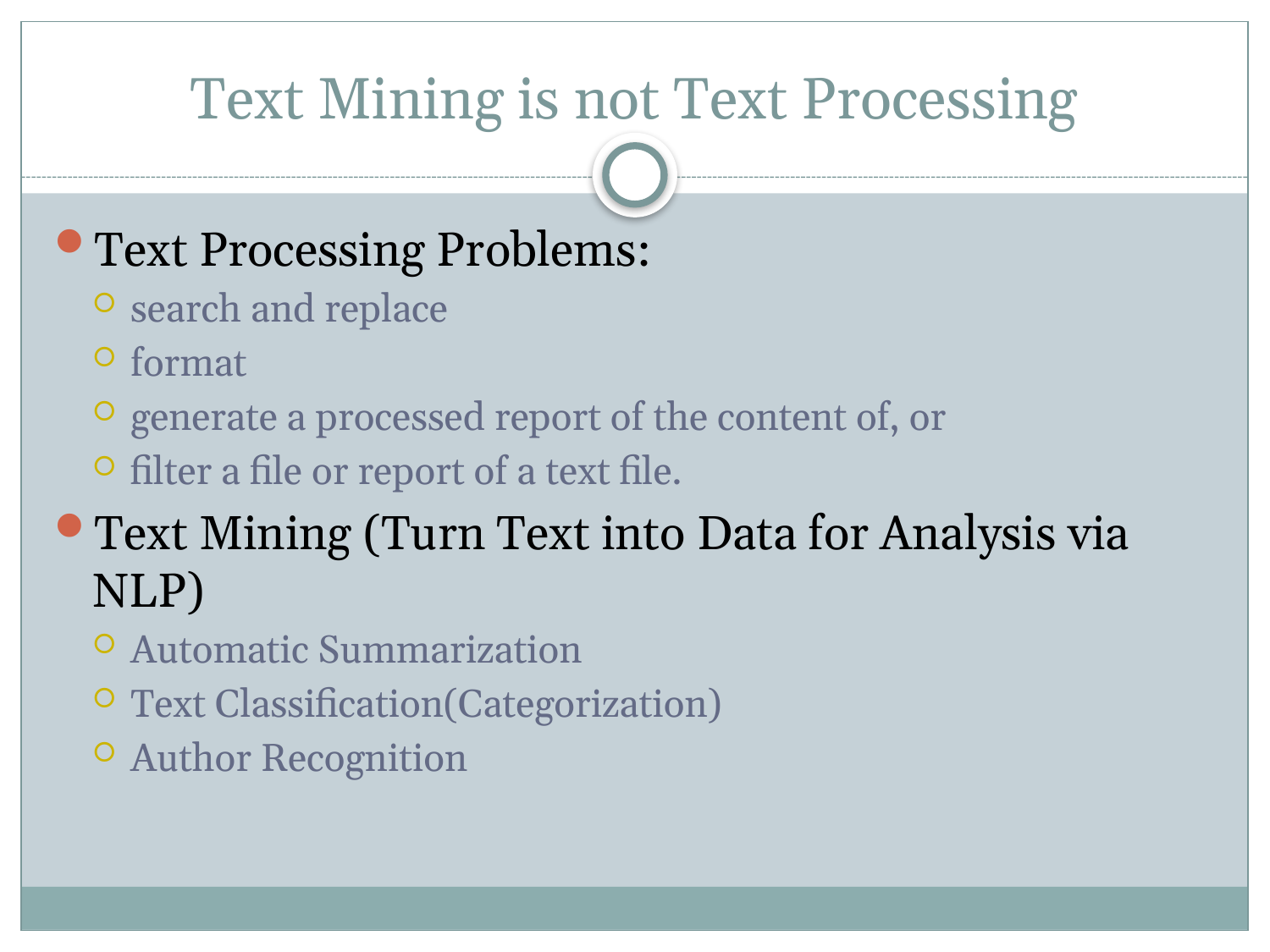

# Text Mining is not Text Processing
Text Processing Problems:
search and replace
format
generate a processed report of the content of, or
filter a file or report of a text file.
Text Mining (Turn Text into Data for Analysis via NLP)
Automatic Summarization
Text Classification(Categorization)
Author Recognition